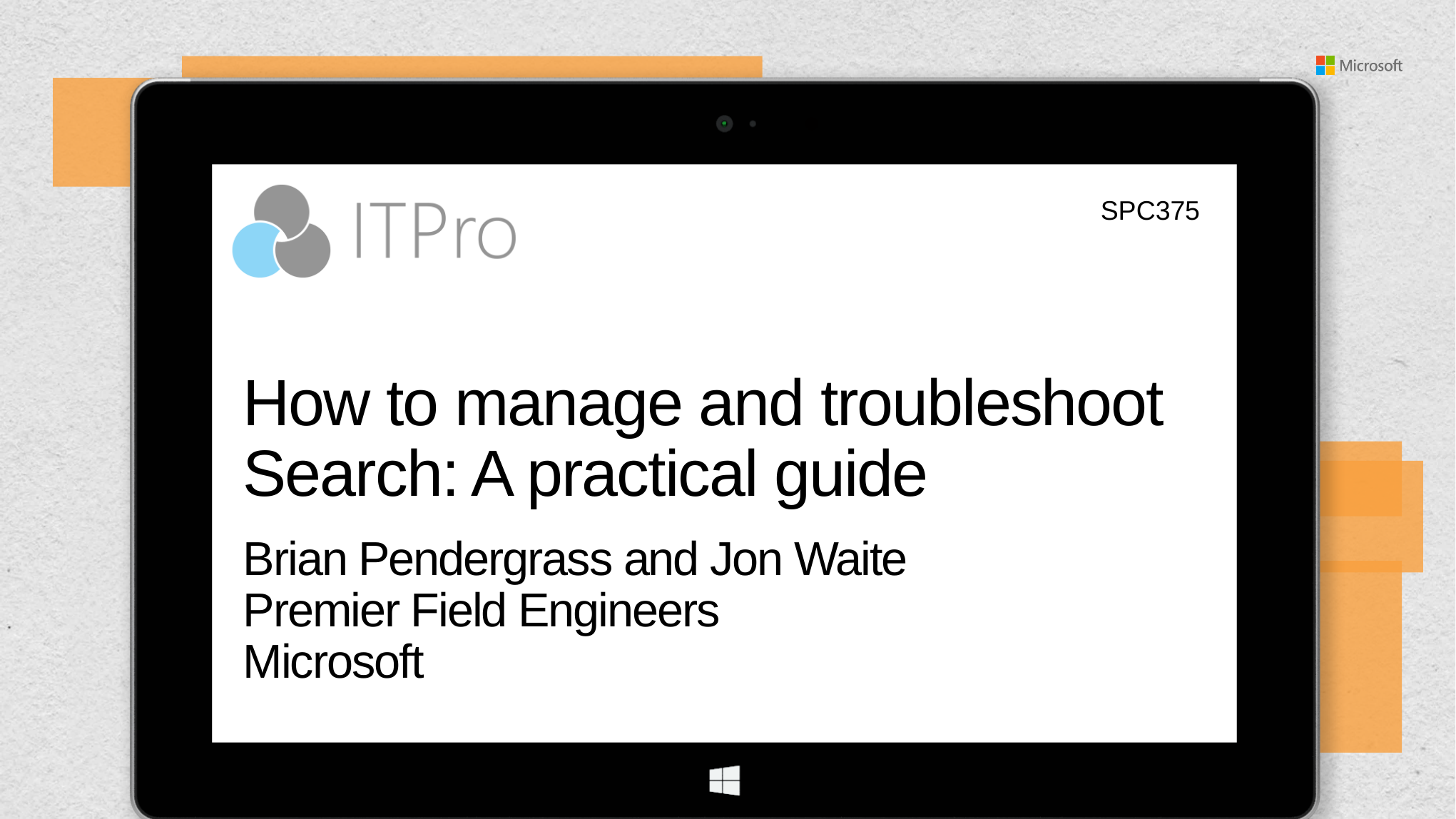

SPC375
# How to manage and troubleshoot Search: A practical guide
Brian Pendergrass and Jon Waite
Premier Field Engineers
Microsoft